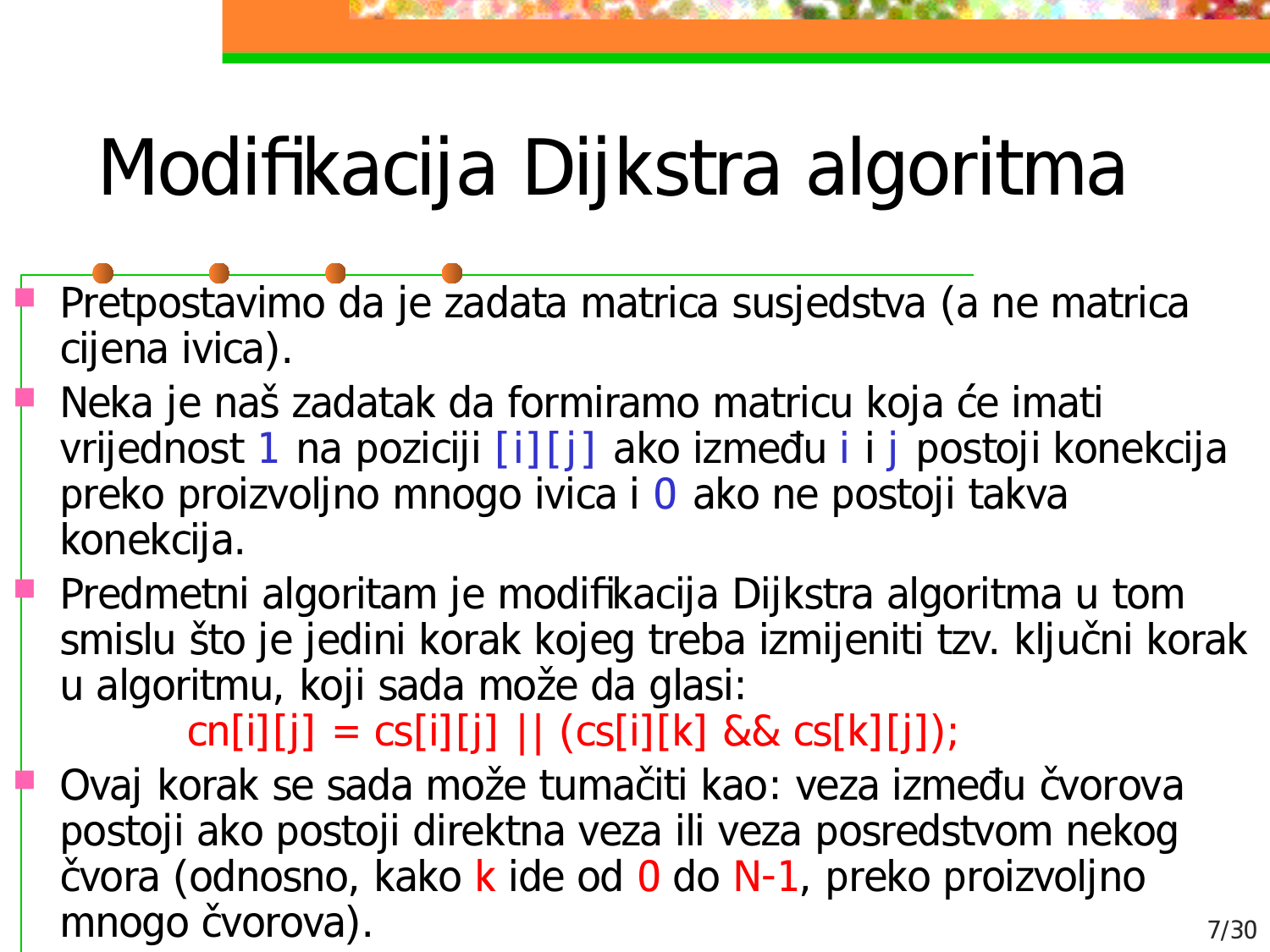

# Modifikacija Dijkstra algoritma
Pretpostavimo da je zadata matrica susjedstva (a ne matrica cijena ivica).
Neka je naš zadatak da formiramo matricu koja će imati vrijednost 1 na poziciji [i][j] ako između i i j postoji konekcija preko proizvoljno mnogo ivica i 0 ako ne postoji takva konekcija.
Predmetni algoritam je modifikacija Dijkstra algoritma u tom smislu što je jedini korak kojeg treba izmijeniti tzv. ključni korak u algoritmu, koji sada može da glasi:
	cn[i][j] = cs[i][j] || (cs[i][k] && cs[k][j]);
Ovaj korak se sada može tumačiti kao: veza između čvorova postoji ako postoji direktna veza ili veza posredstvom nekog čvora (odnosno, kako k ide od 0 do N-1, preko proizvoljno mnogo čvorova).
7/30